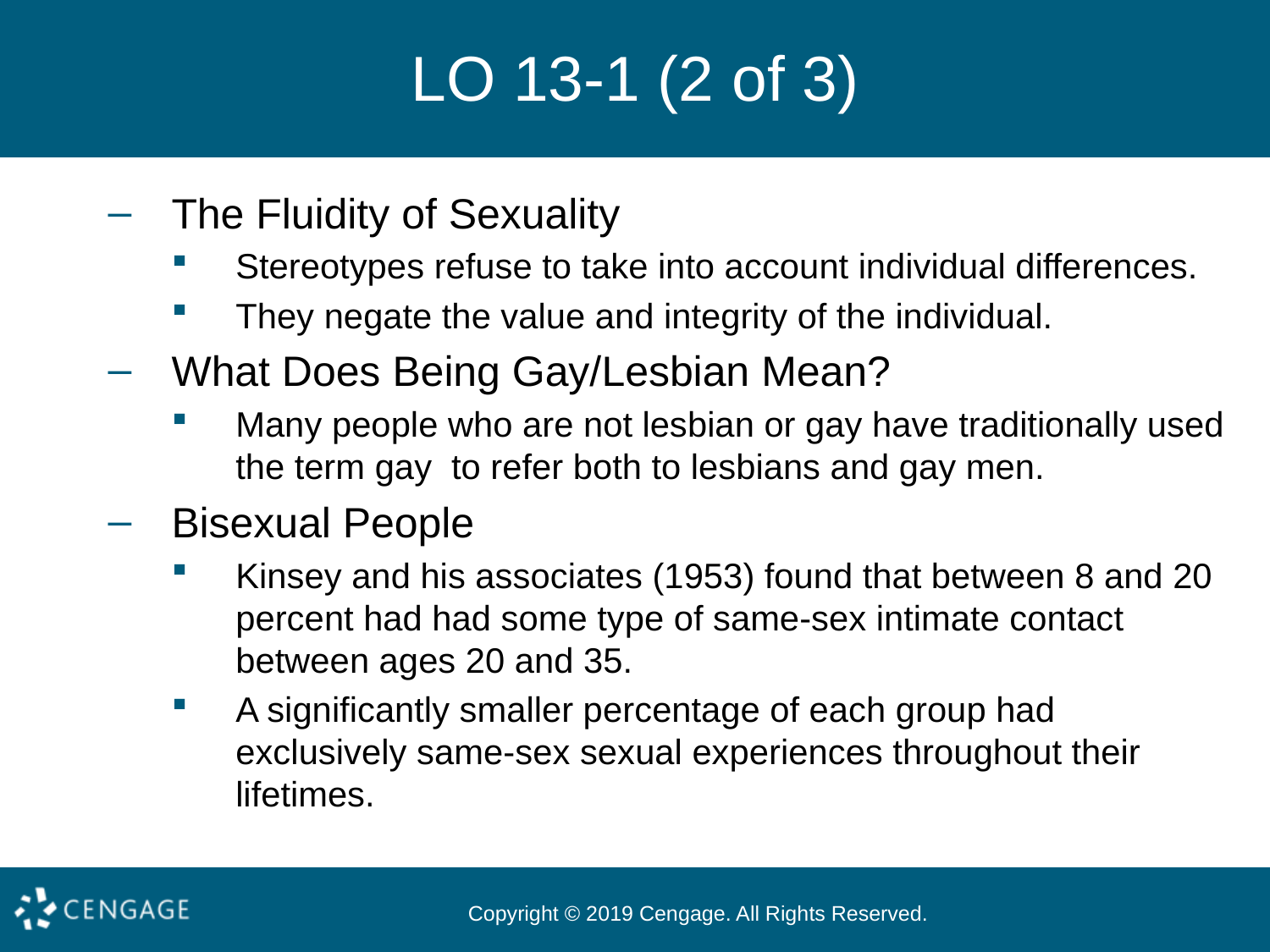

# LO 13-1 (2 of 3)
The Fluidity of Sexuality
Stereotypes refuse to take into account individual differences.
They negate the value and integrity of the individual.
What Does Being Gay/Lesbian Mean?
Many people who are not lesbian or gay have traditionally used the term gay  to refer both to lesbians and gay men.
Bisexual People
Kinsey and his associates (1953) found that between 8 and 20 percent had had some type of same-sex intimate contact between ages 20 and 35.
A significantly smaller percentage of each group had exclusively same-sex sexual experiences throughout their lifetimes.